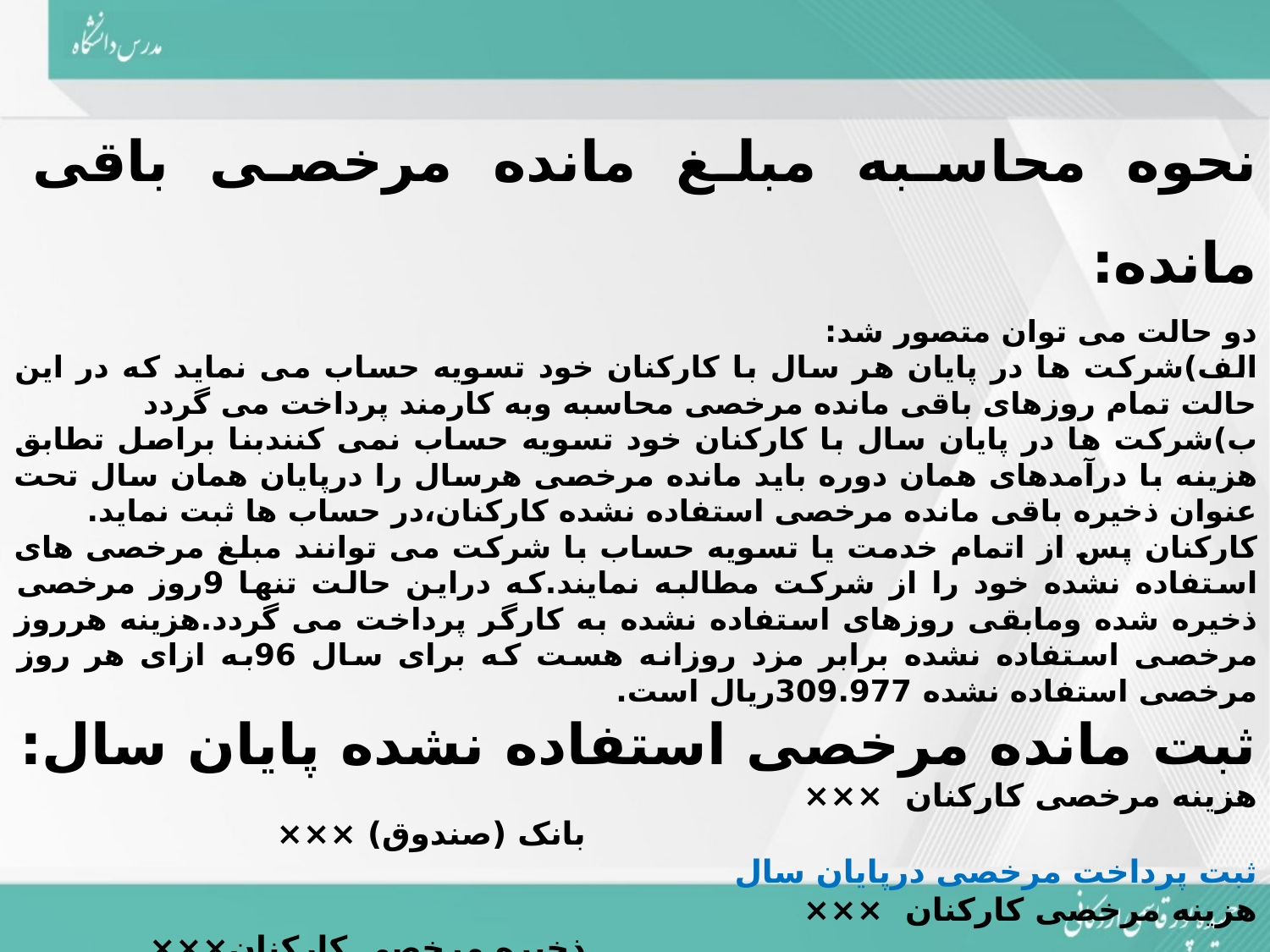

نحوه محاسبه مبلغ مانده مرخصی باقی مانده:
دو حالت می توان متصور شد:
الف)شرکت ها در پایان هر سال با کارکنان خود تسویه حساب می نماید که در این حالت تمام روزهای باقی مانده مرخصی محاسبه وبه کارمند پرداخت می گردد
ب)شرکت ها در پایان سال با کارکنان خود تسویه حساب نمی کنندبنا براصل تطابق هزینه با درآمدهای همان دوره باید مانده مرخصی هرسال را درپایان همان سال تحت عنوان ذخیره باقی مانده مرخصی استفاده نشده کارکنان،در حساب ها ثبت نماید.
کارکنان پس از اتمام خدمت یا تسویه حساب با شرکت می توانند مبلغ مرخصی های استفاده نشده خود را از شرکت مطالبه نمایند.که دراین حالت تنها 9روز مرخصی ذخیره شده ومابقی روزهای استفاده نشده به کارگر پرداخت می گردد.هزینه هرروز مرخصی استفاده نشده برابر مزد روزانه هست که برای سال 96به ازای هر روز مرخصی استفاده نشده 309.977ریال است.
ثبت مانده مرخصی استفاده نشده پایان سال:
هزینه مرخصی کارکنان  ×××
                                                             بانک (صندوق) ×××
ثبت پرداخت مرخصی درپایان سال
هزینه مرخصی کارکنان  ×××
                                                             ذخیره مرخصی کارکنان×××
ثبت عدم پرداخت مرخصی در پایان سال